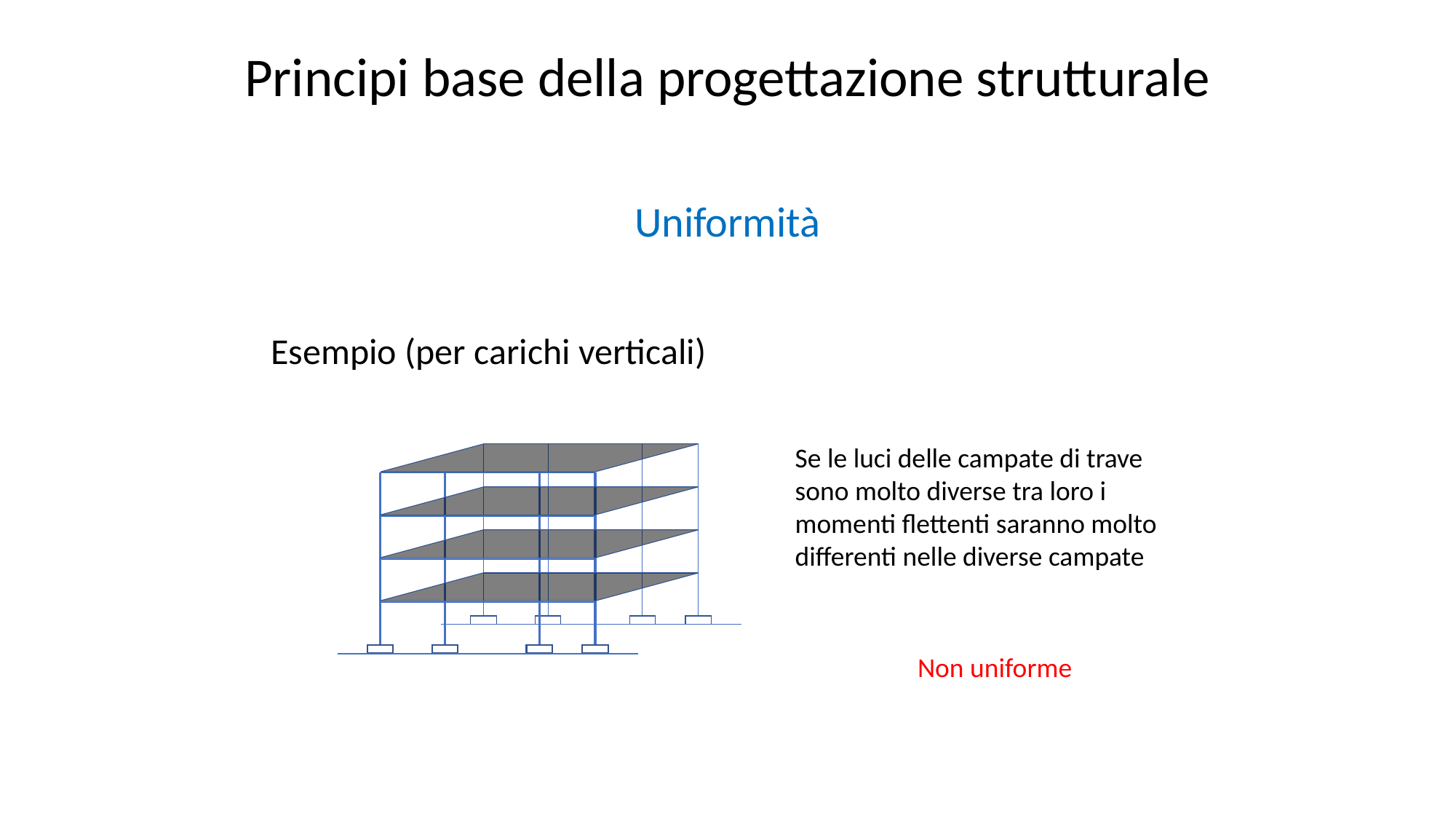

# Principi base della progettazione strutturale
Uniformità
Esempio (per carichi verticali)
Se le luci delle campate di trave sono molto diverse tra loro i momenti flettenti saranno molto differenti nelle diverse campate

Non uniforme